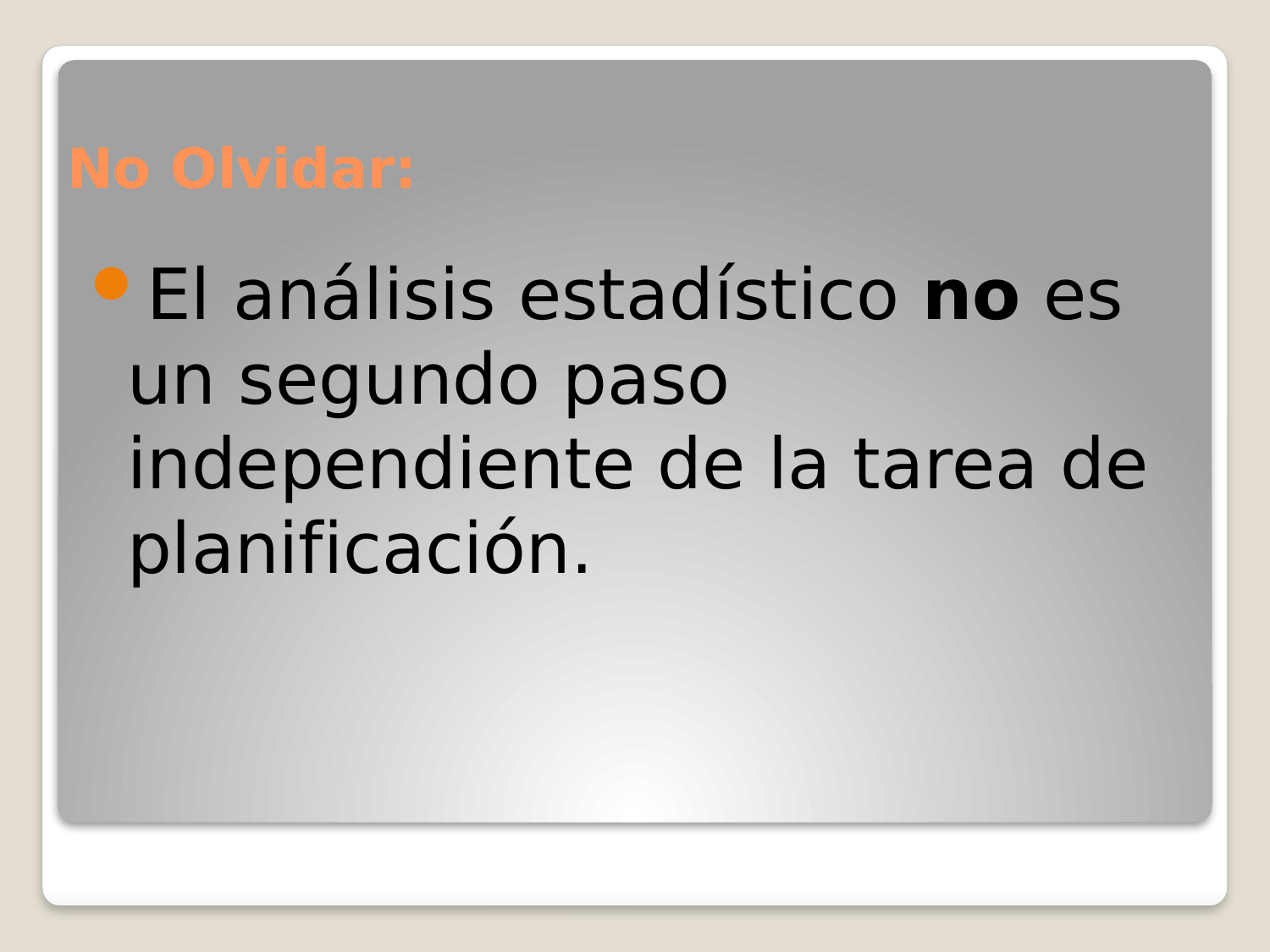

# No Olvidar:
El análisis estadístico no es un segundo paso independiente de la tarea de planificación.